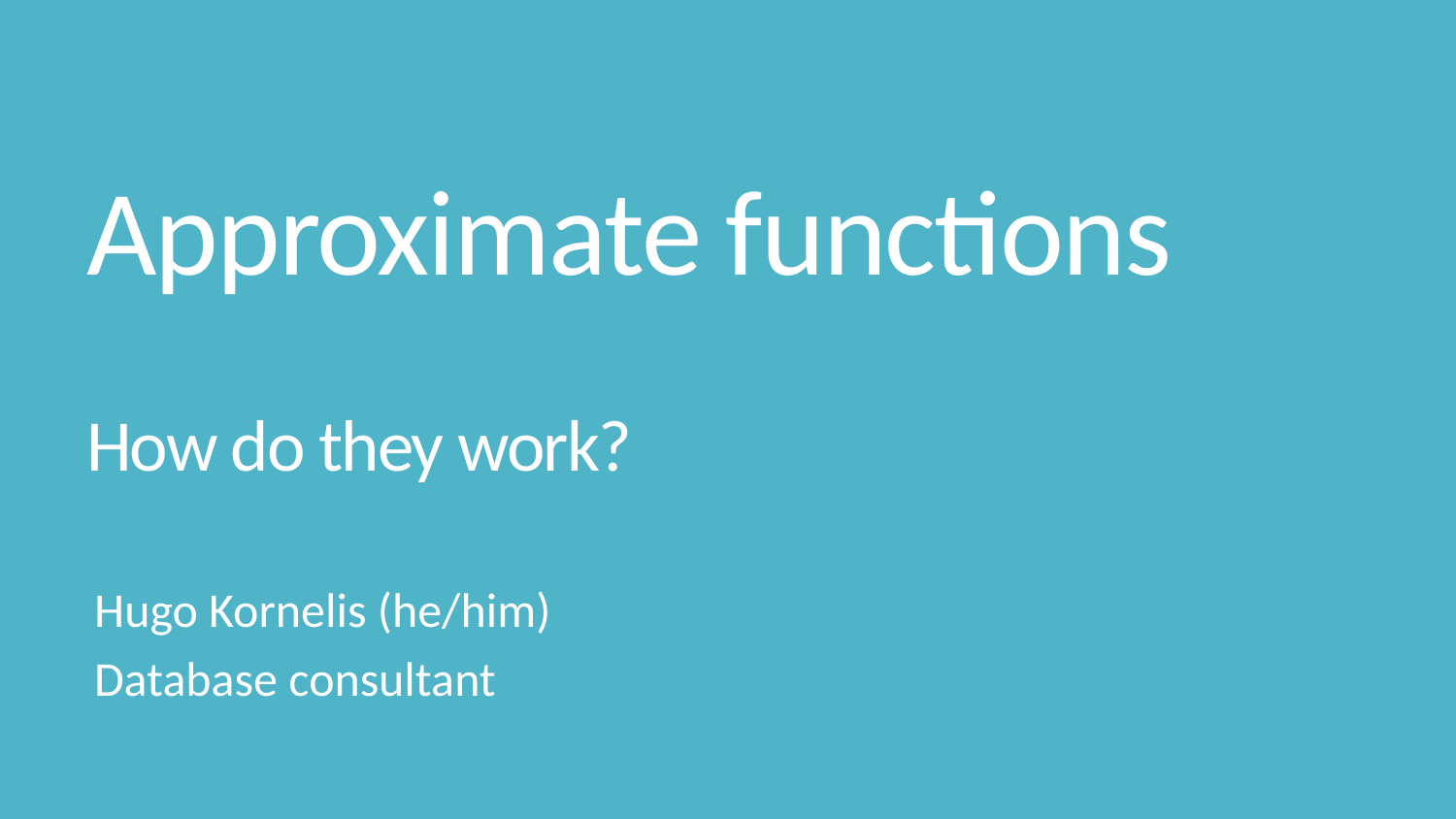

# Approximate functions How do they work?

Hugo Kornelis (he/him)
Database consultant